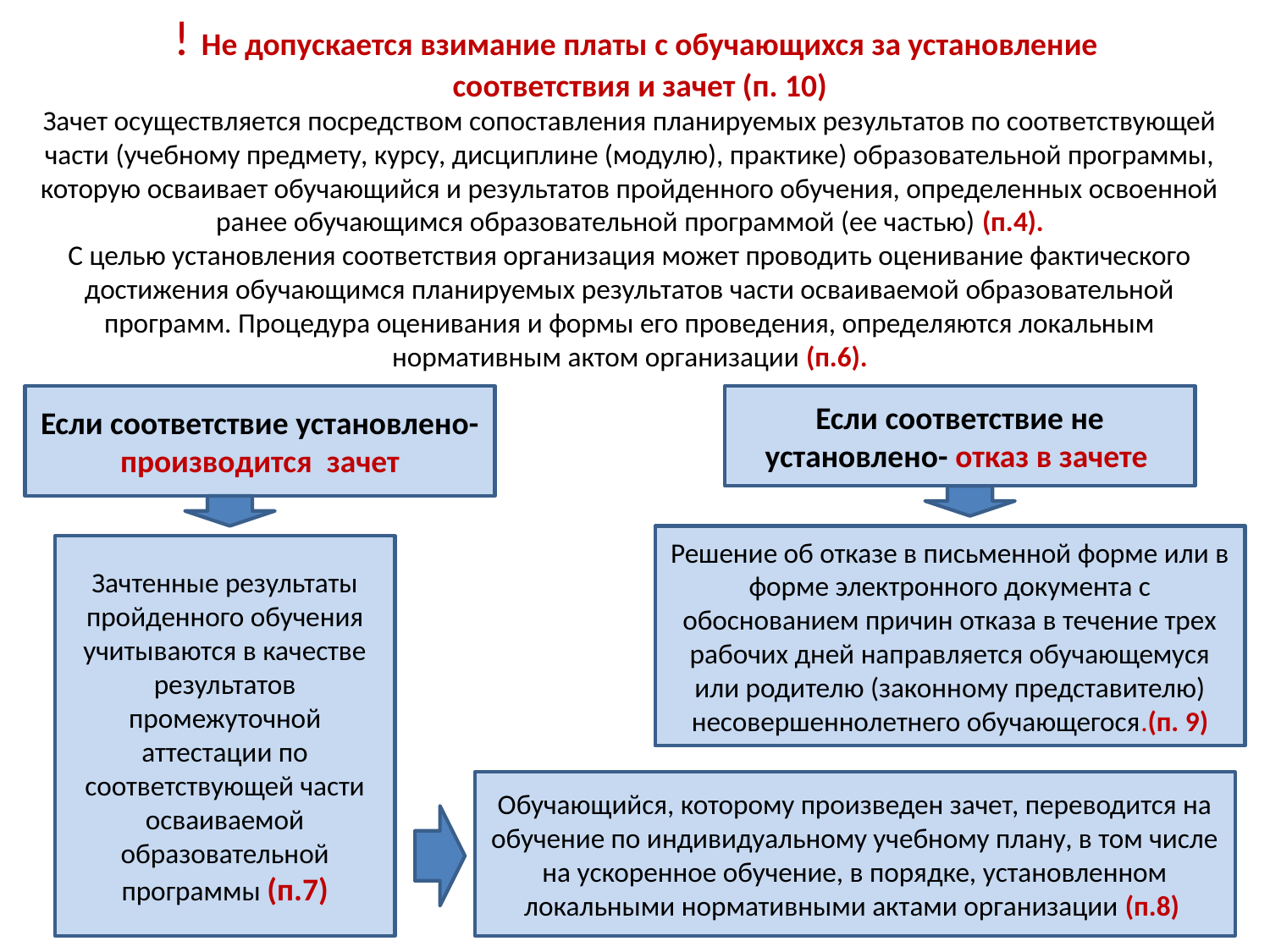

! Не допускается взимание платы с обучающихся за установление
соответствия и зачет (п. 10)
Зачет осуществляется посредством сопоставления планируемых результатов по соответствующей части (учебному предмету, курсу, дисциплине (модулю), практике) образовательной программы, которую осваивает обучающийся и результатов пройденного обучения, определенных освоенной ранее обучающимся образовательной программой (ее частью) (п.4).
С целью установления соответствия организация может проводить оценивание фактического достижения обучающимся планируемых результатов части осваиваемой образовательной программ. Процедура оценивания и формы его проведения, определяются локальным нормативным актом организации (п.6).

Если соответствие установлено- производится  зачет
Если соответствие не установлено- отказ в зачете

Решение об отказе в письменной форме или в форме электронного документа с обоснованием причин отказа в течение трех рабочих дней направляется обучающемуся или родителю (законному представителю) несовершеннолетнего обучающегося.(п. 9)
Зачтенные результаты пройденного обучения учитываются в качестве результатов промежуточной аттестации по соответствующей части осваиваемой образовательной программы (п.7)
.
Обучающийся, которому произведен зачет, переводится на обучение по индивидуальному учебному плану, в том числе на ускоренное обучение, в порядке, установленном локальными нормативными актами организации (п.8)